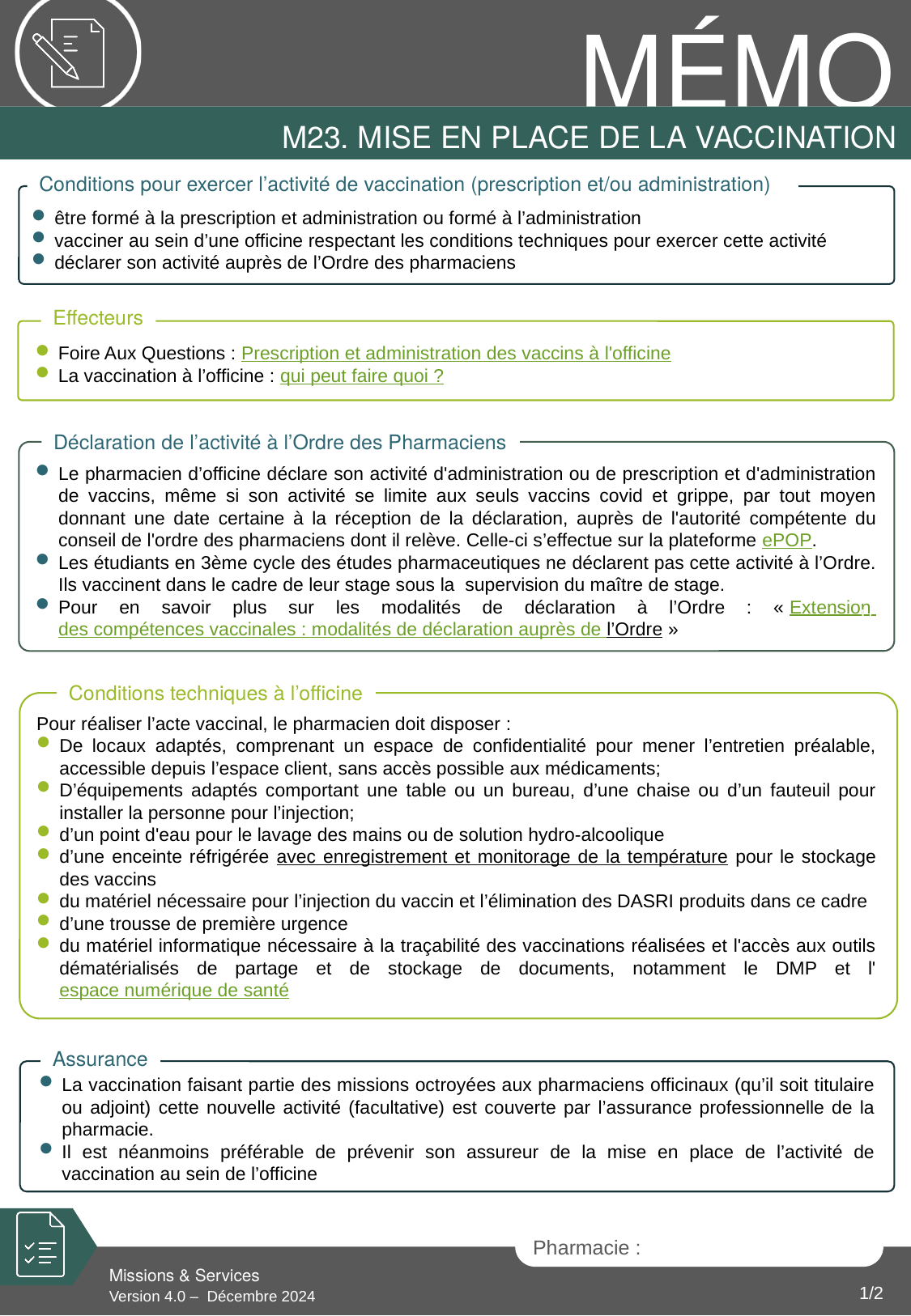

# M23. MISE EN PLACE DE LA VACCINATION
Conditions pour exercer l’activité de vaccination (prescription et/ou administration)

être formé à la prescription et administration ou formé à l’administration
vacciner au sein d’une officine respectant les conditions techniques pour exercer cette activité
déclarer son activité auprès de l’Ordre des pharmaciens
Effecteurs

Foire Aux Questions : Prescription et administration des vaccins à l'officine
La vaccination à l’officine : qui peut faire quoi ?
Déclaration de l’activité à l’Ordre des Pharmaciens
z
Le pharmacien d’officine déclare son activité d'administration ou de prescription et d'administration de vaccins, même si son activité se limite aux seuls vaccins covid et grippe, par tout moyen donnant une date certaine à la réception de la déclaration, auprès de l'autorité compétente du conseil de l'ordre des pharmaciens dont il relève. Celle-ci s’effectue sur la plateforme ePOP.
Les étudiants en 3ème cycle des études pharmaceutiques ne déclarent pas cette activité à l’Ordre. Ils vaccinent dans le cadre de leur stage sous la  supervision du maître de stage.
Pour en savoir plus sur les modalités de déclaration à l’Ordre : « Extension des compétences vaccinales : modalités de déclaration auprès de l’Ordre »
1/2
Conditions techniques à l’officine

Pour réaliser l’acte vaccinal, le pharmacien doit disposer :
De locaux adaptés, comprenant un espace de confidentialité pour mener l’entretien préalable, accessible depuis l’espace client, sans accès possible aux médicaments;
D’équipements adaptés comportant une table ou un bureau, d’une chaise ou d’un fauteuil pour installer la personne pour l’injection;
d’un point d'eau pour le lavage des mains ou de solution hydro-alcoolique
d’une enceinte réfrigérée avec enregistrement et monitorage de la température pour le stockage des vaccins
du matériel nécessaire pour l’injection du vaccin et l’élimination des DASRI produits dans ce cadre
d’une trousse de première urgence
du matériel informatique nécessaire à la traçabilité des vaccinations réalisées et l'accès aux outils dématérialisés de partage et de stockage de documents, notamment le DMP et l'espace numérique de santé
Assurance

La vaccination faisant partie des missions octroyées aux pharmaciens officinaux (qu’il soit titulaire ou adjoint) cette nouvelle activité (facultative) est couverte par l’assurance professionnelle de la pharmacie.
Il est néanmoins préférable de prévenir son assureur de la mise en place de l’activité de vaccination au sein de l’officine
1/2